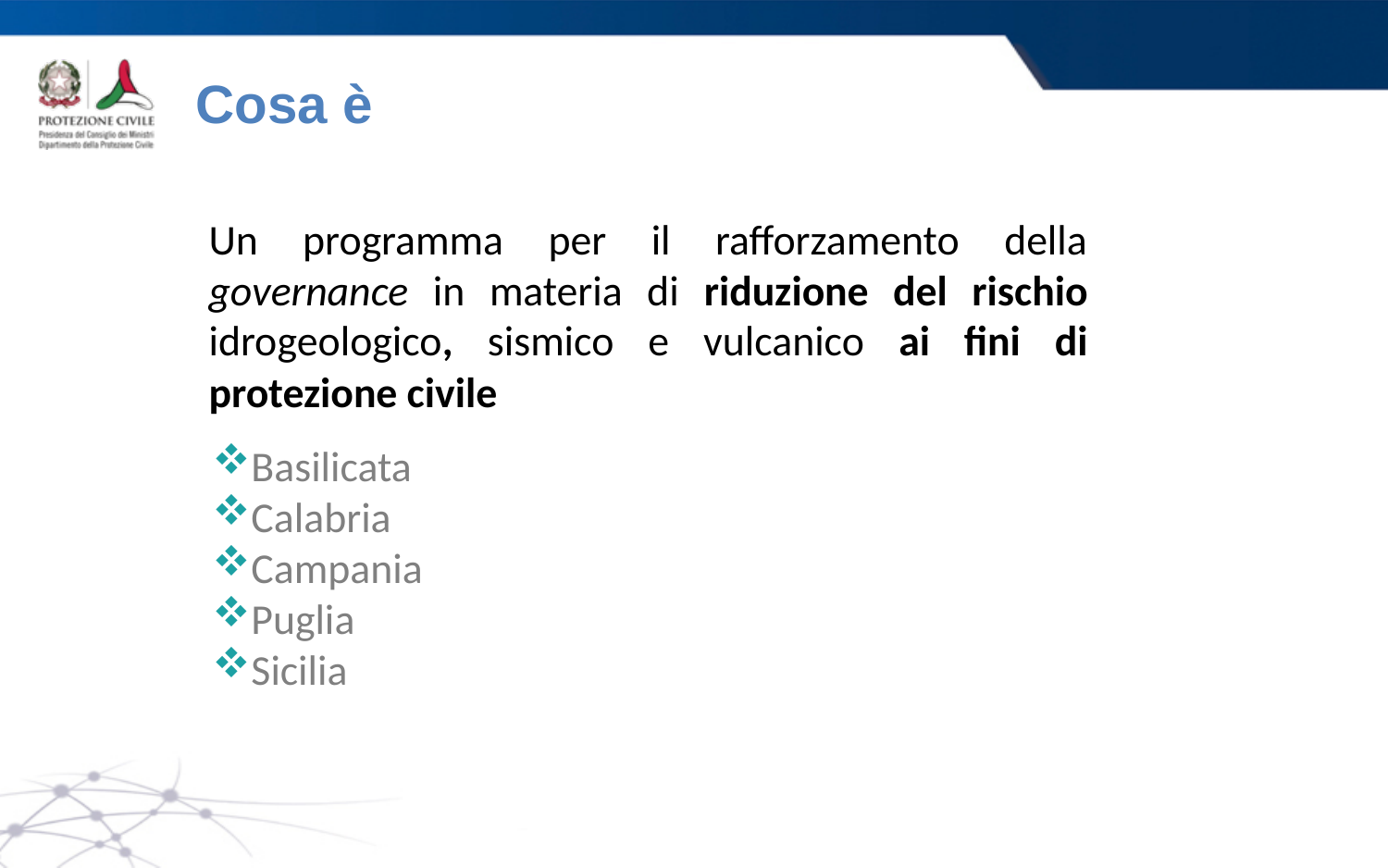

# Cosa è
Un programma per il rafforzamento della governance in materia di riduzione del rischio idrogeologico, sismico e vulcanico ai fini di protezione civile
Basilicata
Calabria
Campania
Puglia
Sicilia